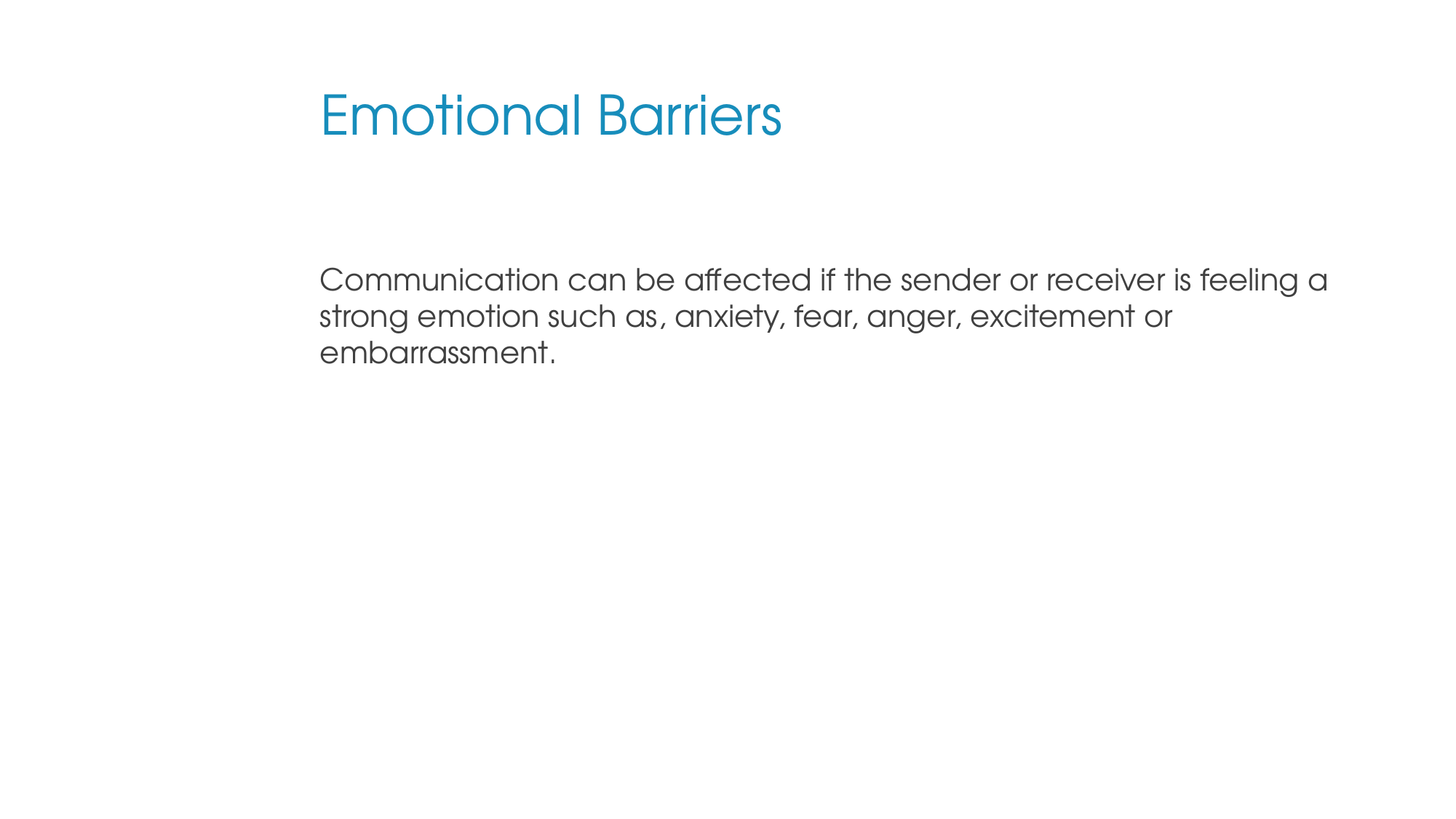

# Emotional Barriers
Communication can be affected if the sender or receiver is feeling a strong emotion such as, anxiety, fear, anger, excitement or embarrassment.